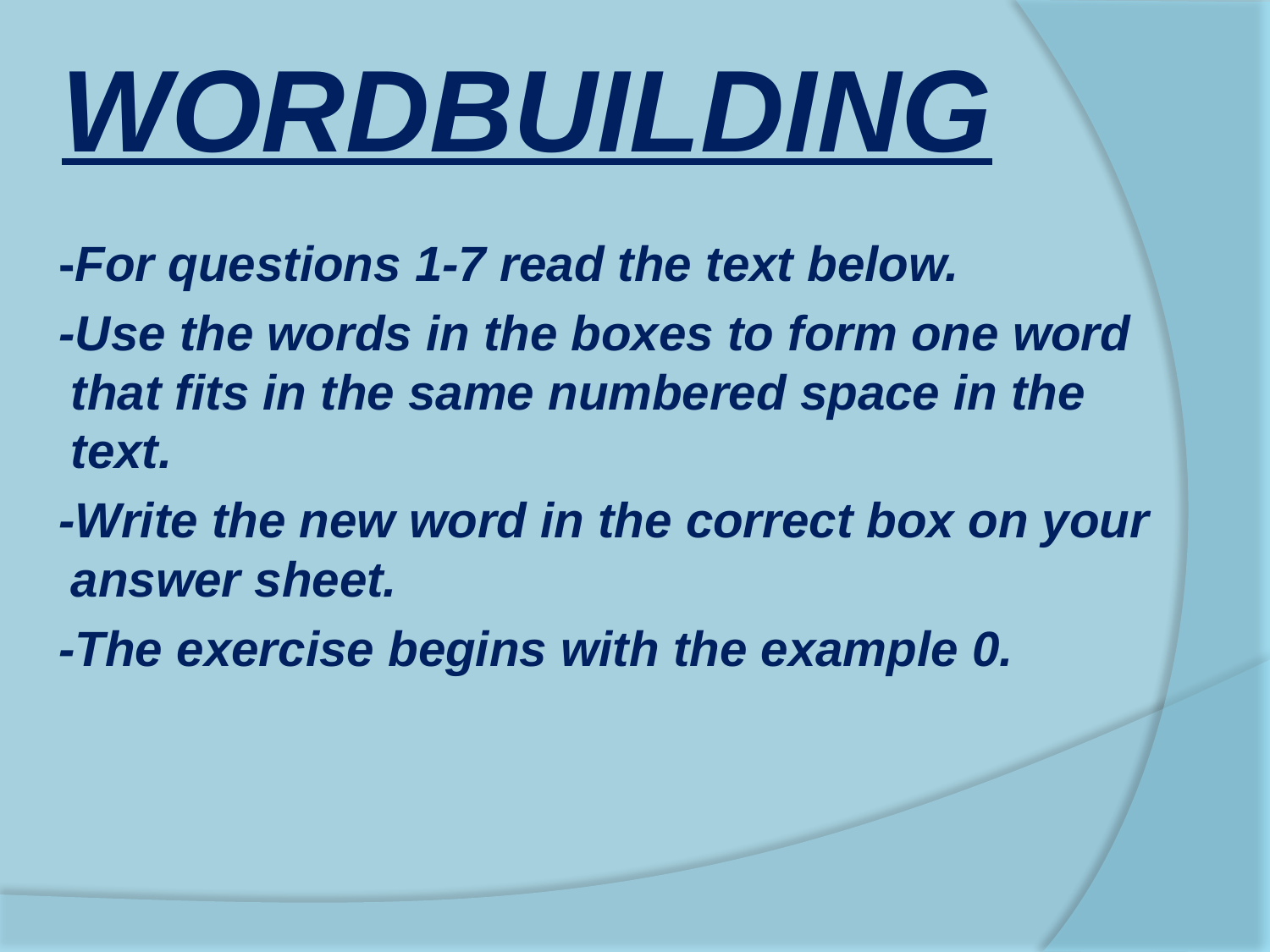

# WORDBUILDING
   -For questions 1-7 read the text below.
   -Use the words in the boxes to form one word that fits in the same numbered space in the text.
   -Write the new word in the correct box on your answer sheet.
   -The exercise begins with the example 0.